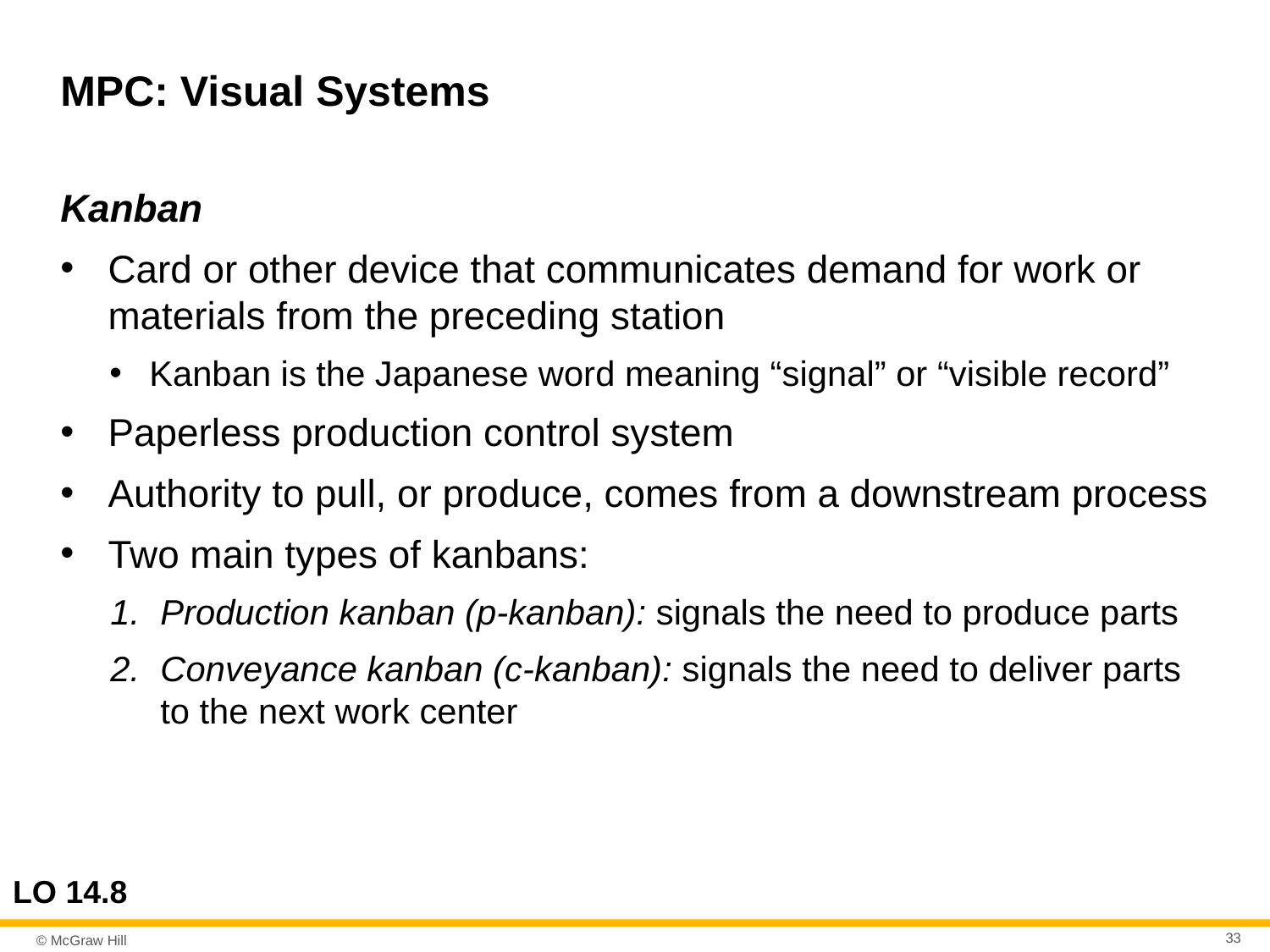

# MPC: Visual Systems
Kanban
Card or other device that communicates demand for work or materials from the preceding station
Kanban is the Japanese word meaning “signal” or “visible record”
Paperless production control system
Authority to pull, or produce, comes from a downstream process
Two main types of kanbans:
Production kanban (p-kanban): signals the need to produce parts
Conveyance kanban (c-kanban): signals the need to deliver parts to the next work center
LO 14.8